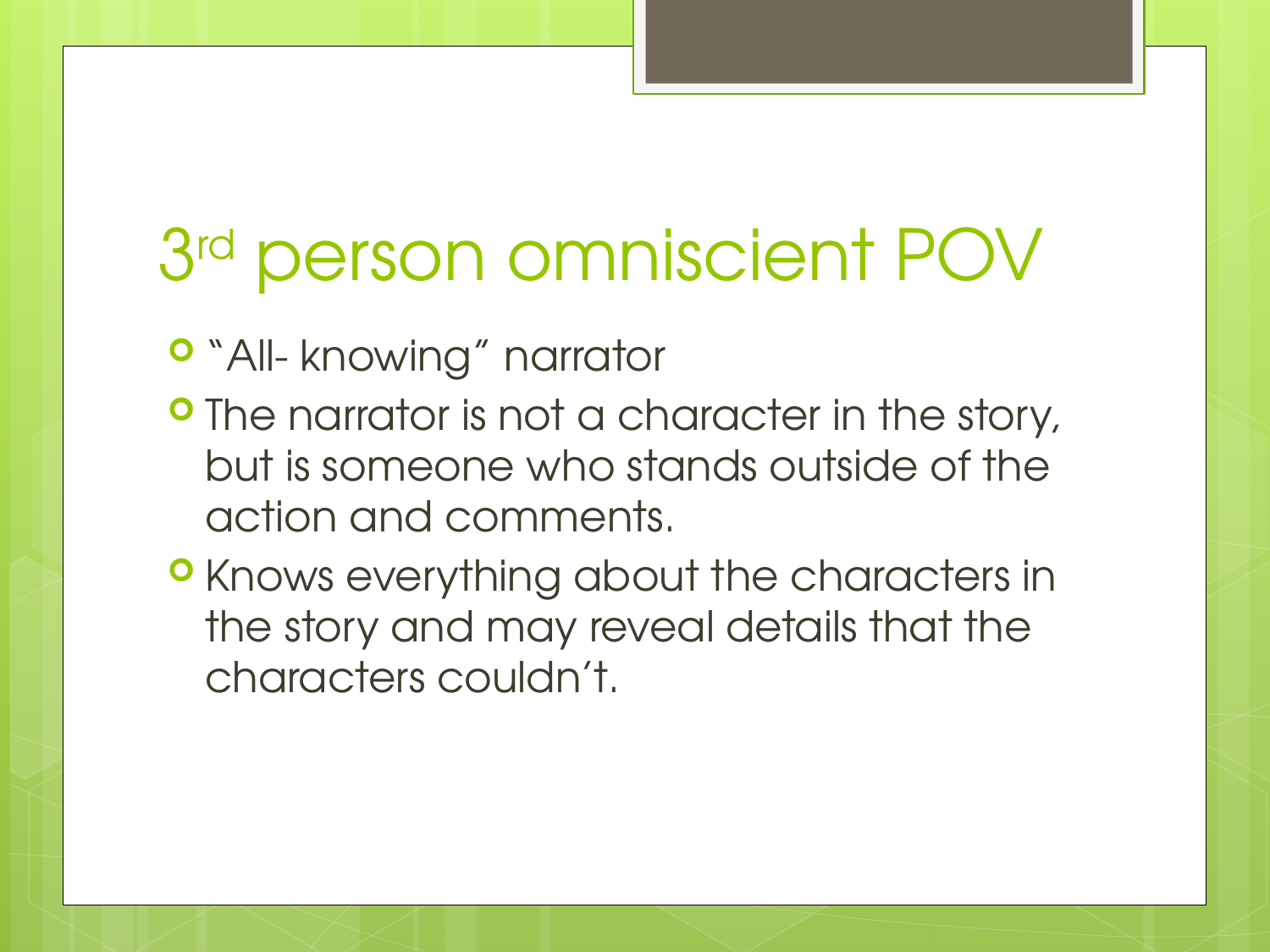

# 3rd person omniscient POV
“All- knowing” narrator
The narrator is not a character in the story, but is someone who stands outside of the action and comments.
Knows everything about the characters in the story and may reveal details that the characters couldn’t.